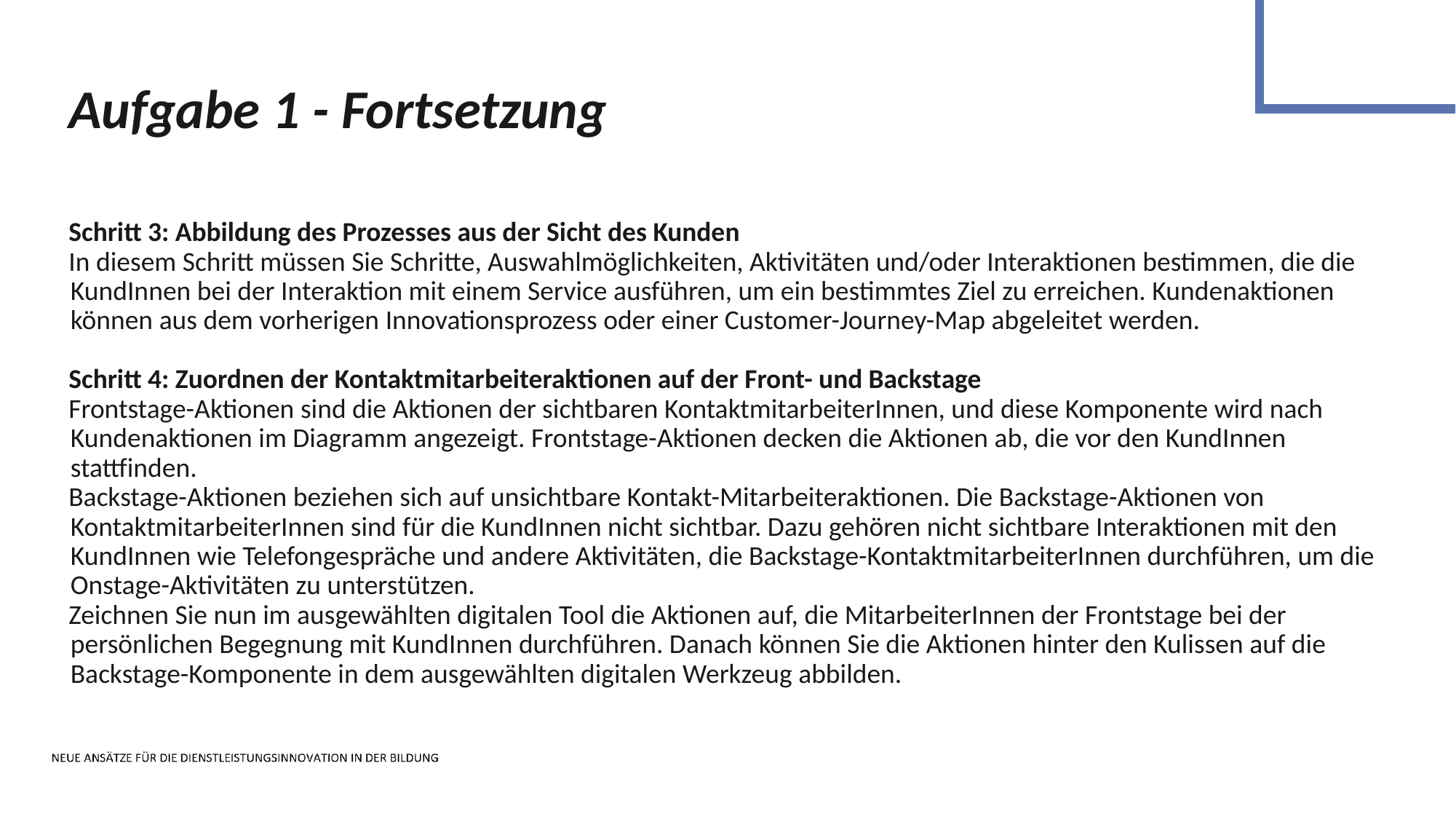

Aufgabe 1 - Fortsetzung
Schritt 3: Abbildung des Prozesses aus der Sicht des Kunden
In diesem Schritt müssen Sie Schritte, Auswahlmöglichkeiten, Aktivitäten und/oder Interaktionen bestimmen, die die KundInnen bei der Interaktion mit einem Service ausführen, um ein bestimmtes Ziel zu erreichen. Kundenaktionen können aus dem vorherigen Innovationsprozess oder einer Customer-Journey-Map abgeleitet werden.

Schritt 4: Zuordnen der Kontaktmitarbeiteraktionen auf der Front- und Backstage
Frontstage-Aktionen sind die Aktionen der sichtbaren KontaktmitarbeiterInnen, und diese Komponente wird nach Kundenaktionen im Diagramm angezeigt. Frontstage-Aktionen decken die Aktionen ab, die vor den KundInnen stattfinden.
Backstage-Aktionen beziehen sich auf unsichtbare Kontakt-Mitarbeiteraktionen. Die Backstage-Aktionen von KontaktmitarbeiterInnen sind für die KundInnen nicht sichtbar. Dazu gehören nicht sichtbare Interaktionen mit den KundInnen wie Telefongespräche und andere Aktivitäten, die Backstage-KontaktmitarbeiterInnen durchführen, um die Onstage-Aktivitäten zu unterstützen.
Zeichnen Sie nun im ausgewählten digitalen Tool die Aktionen auf, die MitarbeiterInnen der Frontstage bei der persönlichen Begegnung mit KundInnen durchführen. Danach können Sie die Aktionen hinter den Kulissen auf die Backstage-Komponente in dem ausgewählten digitalen Werkzeug abbilden.